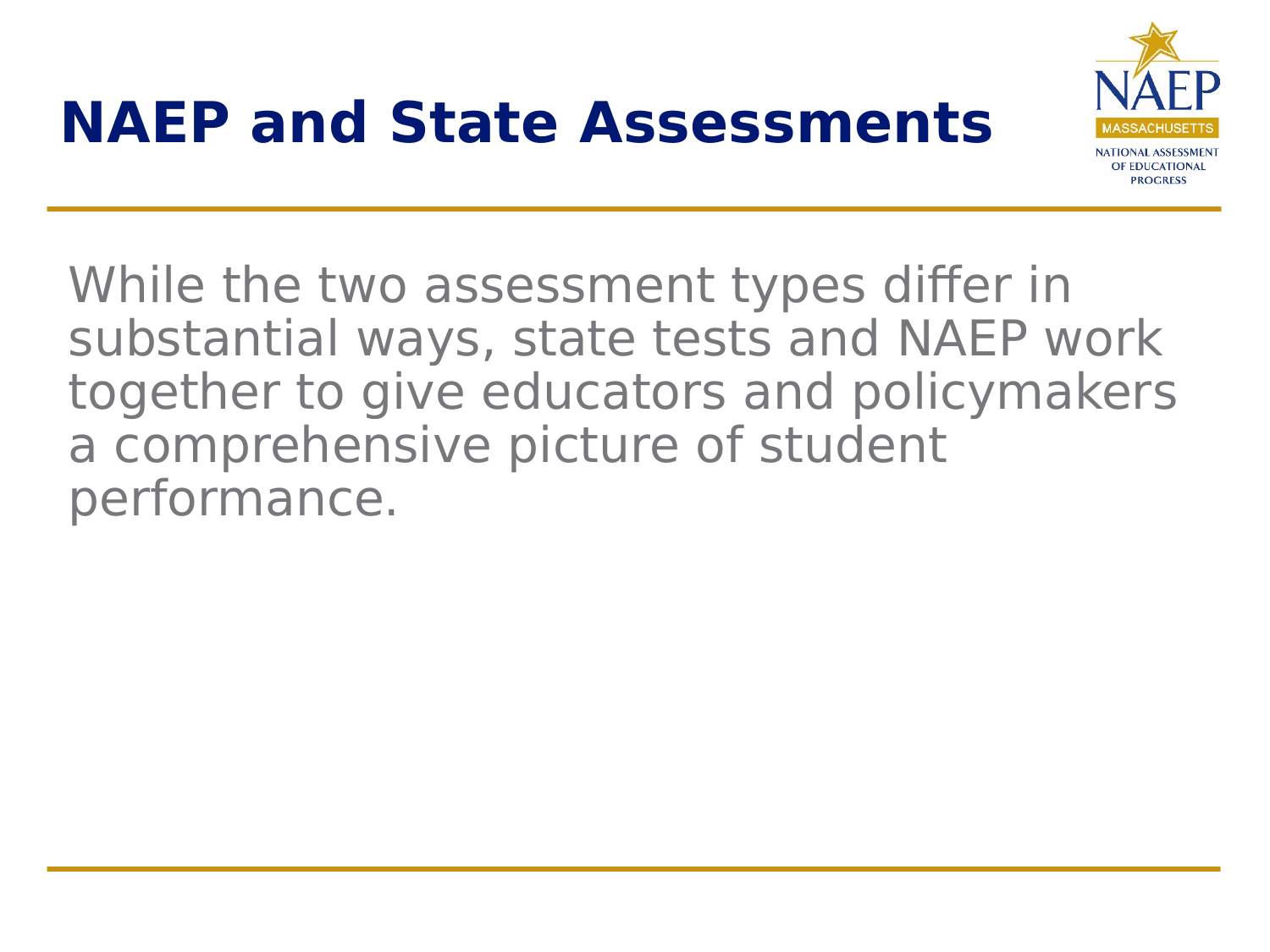

# NAEP and State Assessments
While the two assessment types differ in substantial ways, state tests and NAEP work together to give educators and policymakers a comprehensive picture of student performance.
19